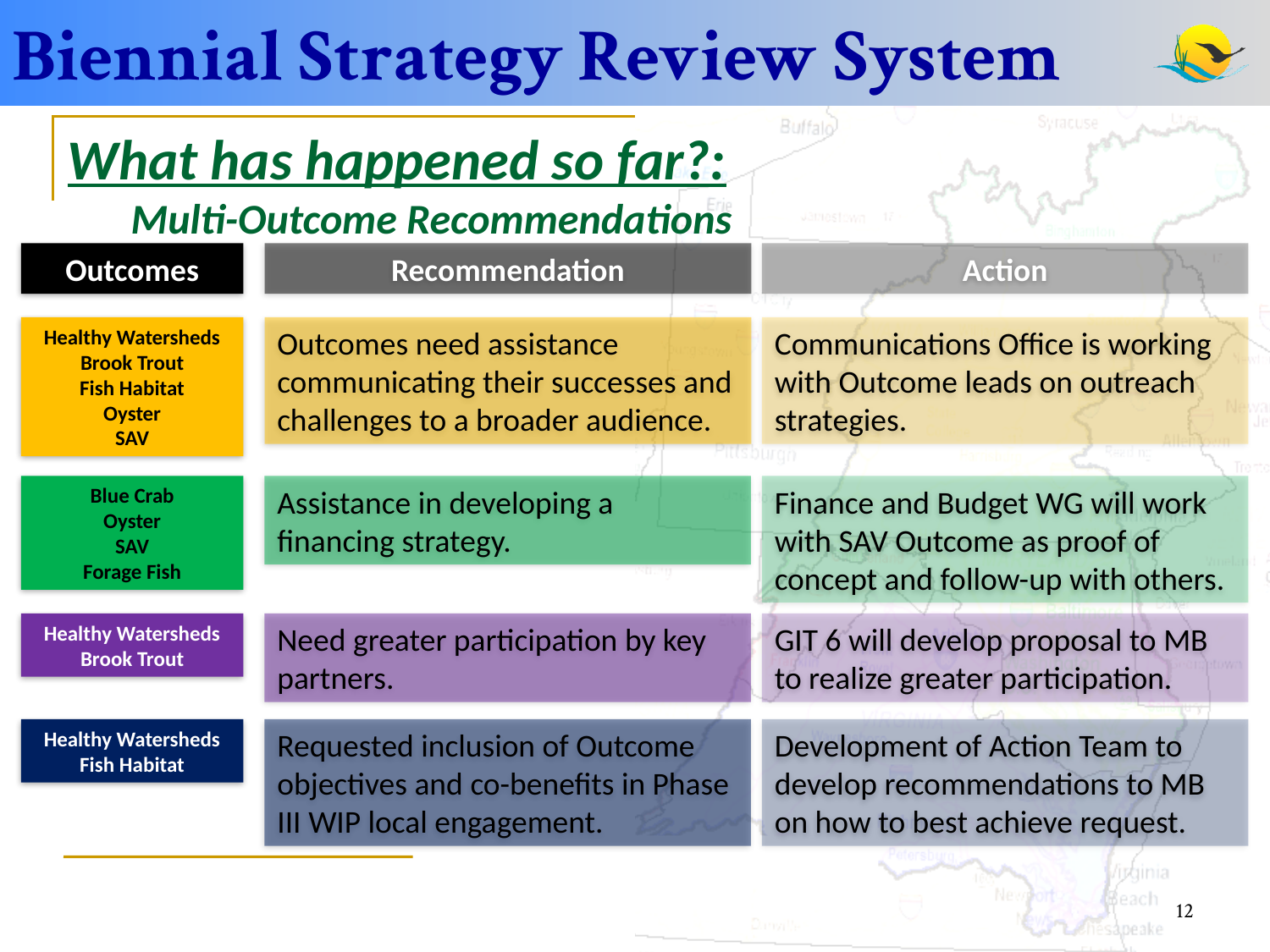

Biennial Strategy Review System
What has happened so far?:
Multi-Outcome Recommendations
Outcomes
Recommendation
Action
Healthy Watersheds
Brook Trout
Fish Habitat
Oyster
SAV
Outcomes need assistance communicating their successes and challenges to a broader audience.
Communications Office is working with Outcome leads on outreach strategies.
Blue Crab
Oyster
SAV
Forage Fish
Assistance in developing a financing strategy.
Finance and Budget WG will work with SAV Outcome as proof of concept and follow-up with others.
Healthy Watersheds
Brook Trout
Need greater participation by key partners.
GIT 6 will develop proposal to MB to realize greater participation.
Healthy Watersheds
Fish Habitat
Requested inclusion of Outcome objectives and co-benefits in Phase III WIP local engagement.
Development of Action Team to develop recommendations to MB on how to best achieve request.

12